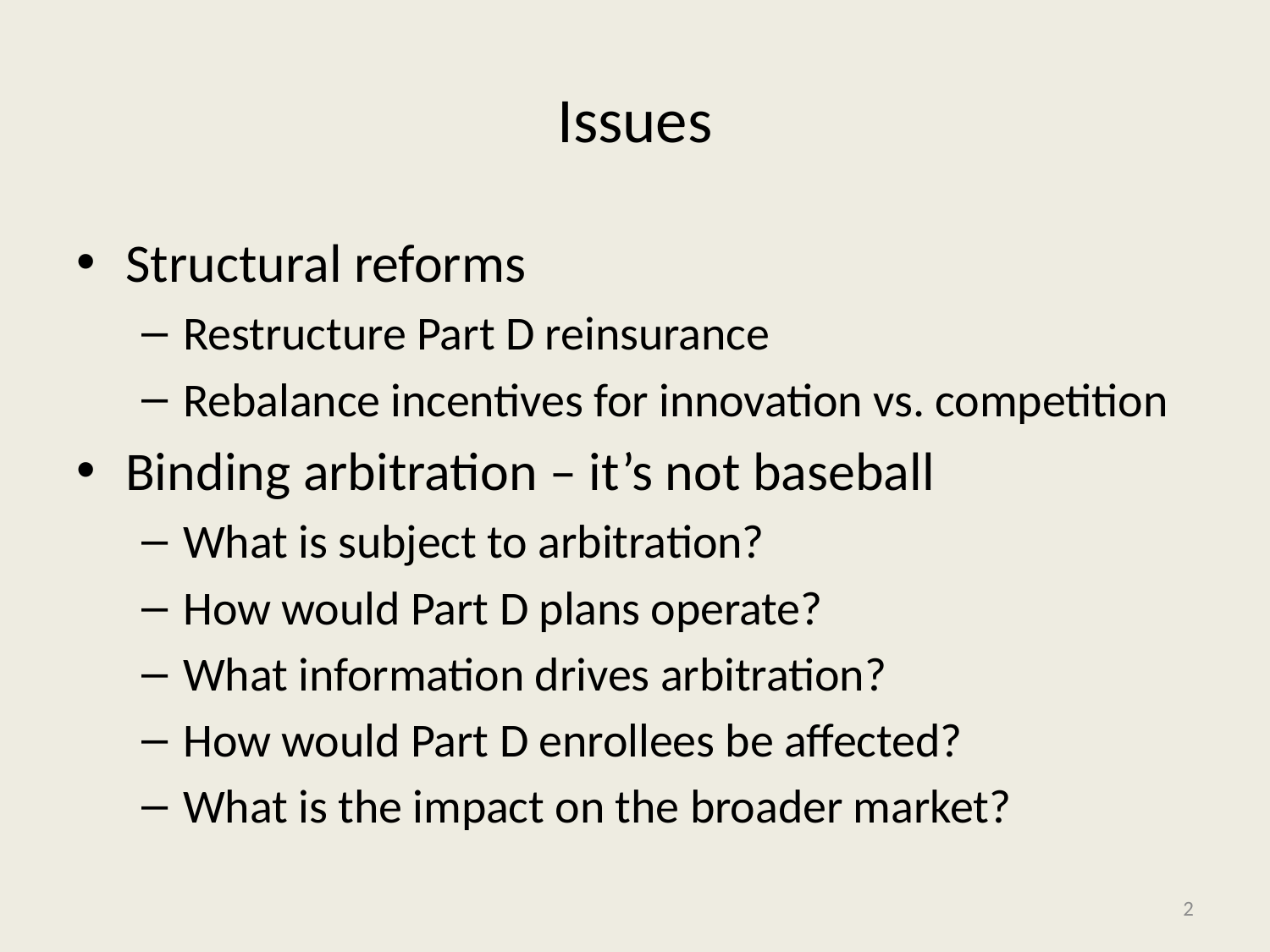

# Issues
Structural reforms
Restructure Part D reinsurance
Rebalance incentives for innovation vs. competition
Binding arbitration – it’s not baseball
What is subject to arbitration?
How would Part D plans operate?
What information drives arbitration?
How would Part D enrollees be affected?
What is the impact on the broader market?

2